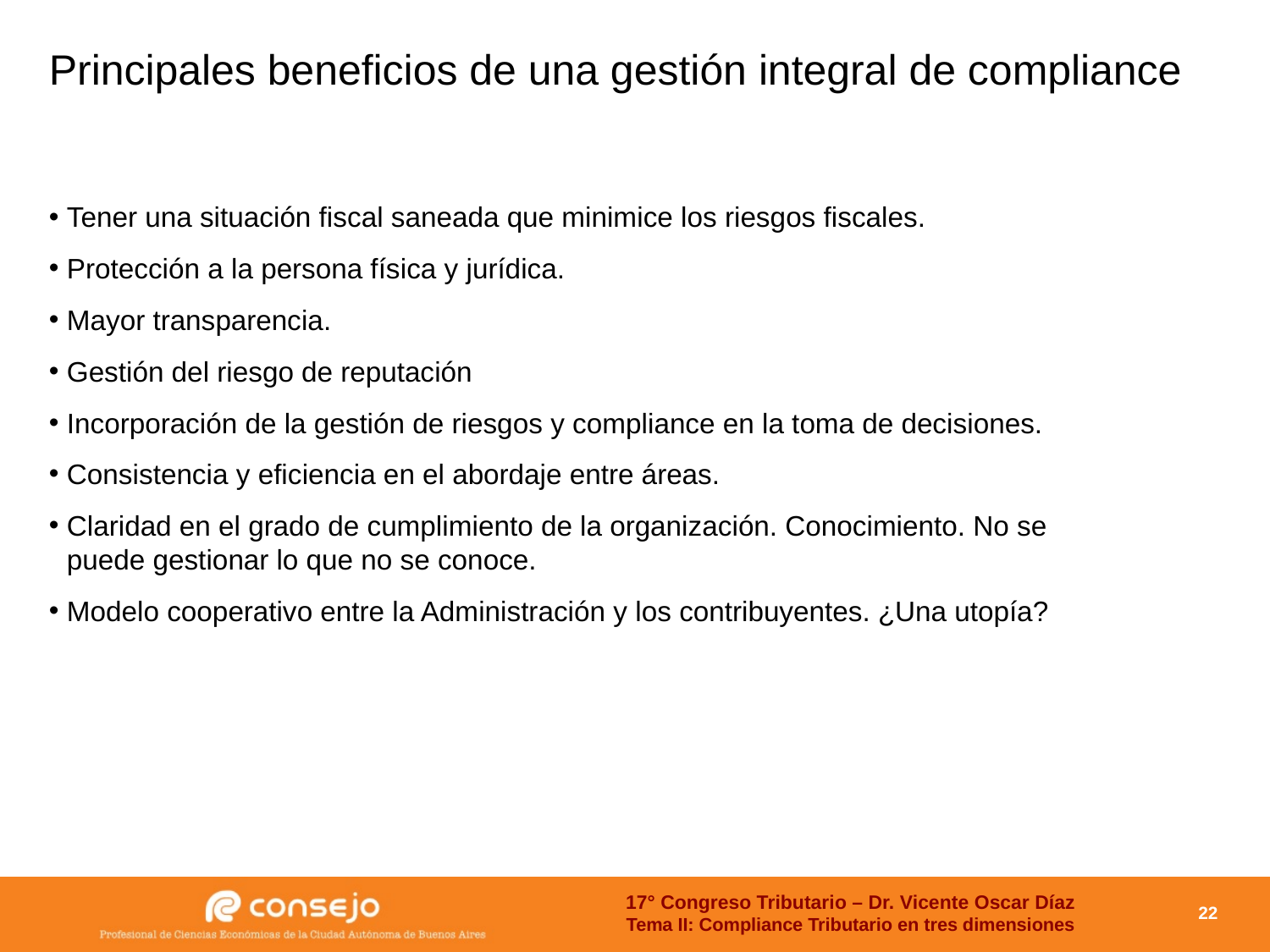

# Principales beneficios de una gestión integral de compliance
Tener una situación fiscal saneada que minimice los riesgos fiscales.
Protección a la persona física y jurídica.
Mayor transparencia.
Gestión del riesgo de reputación
Incorporación de la gestión de riesgos y compliance en la toma de decisiones.
Consistencia y eficiencia en el abordaje entre áreas.
Claridad en el grado de cumplimiento de la organización. Conocimiento. No se puede gestionar lo que no se conoce.
Modelo cooperativo entre la Administración y los contribuyentes. ¿Una utopía?